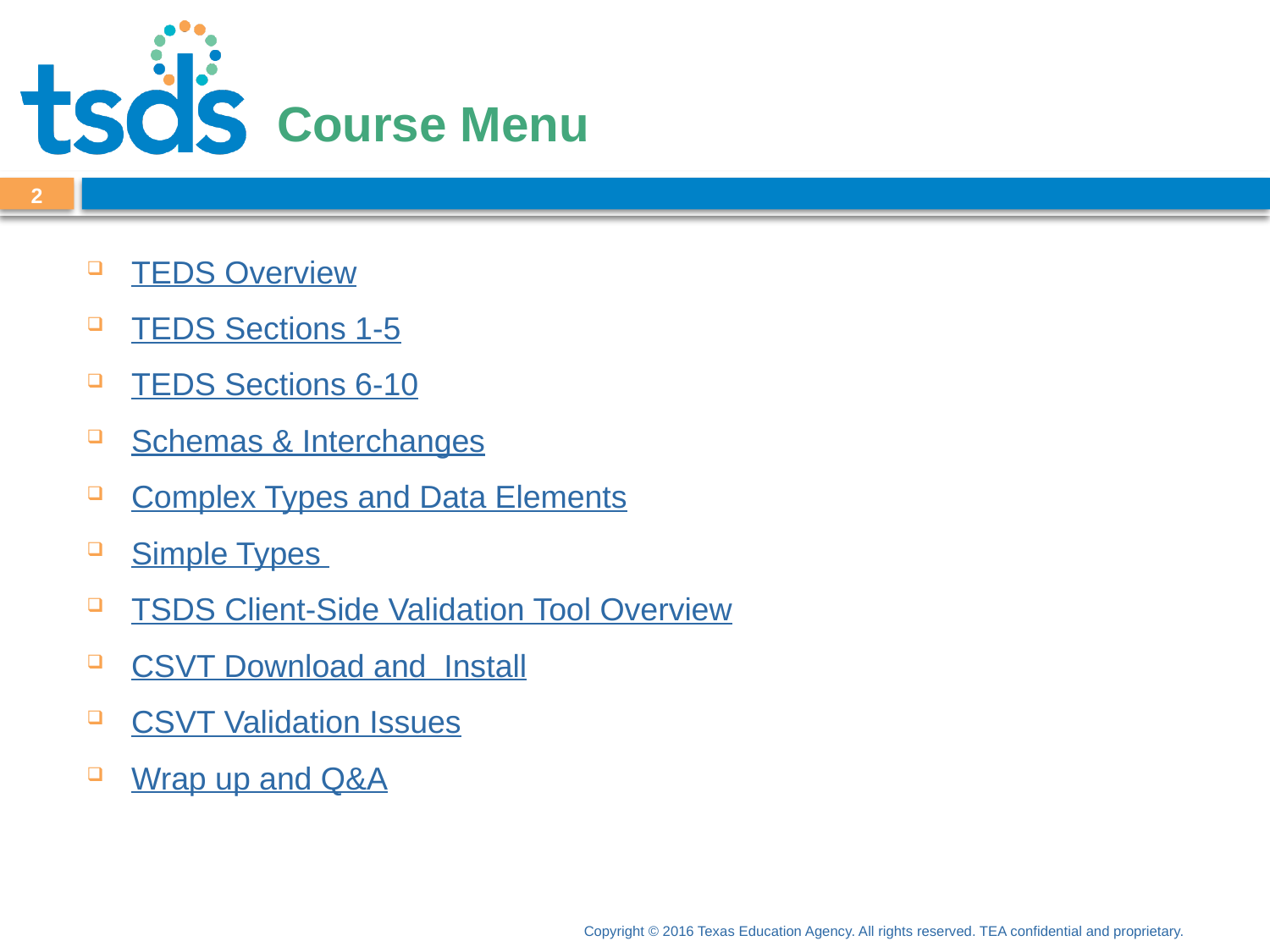

# Course Menu
2
TEDS Overview
TEDS Sections 1-5
TEDS Sections 6-10
Schemas & Interchanges
Complex Types and Data Elements
Simple Types
TSDS Client-Side Validation Tool Overview
CSVT Download and  Install
CSVT Validation Issues
Wrap up and Q&A